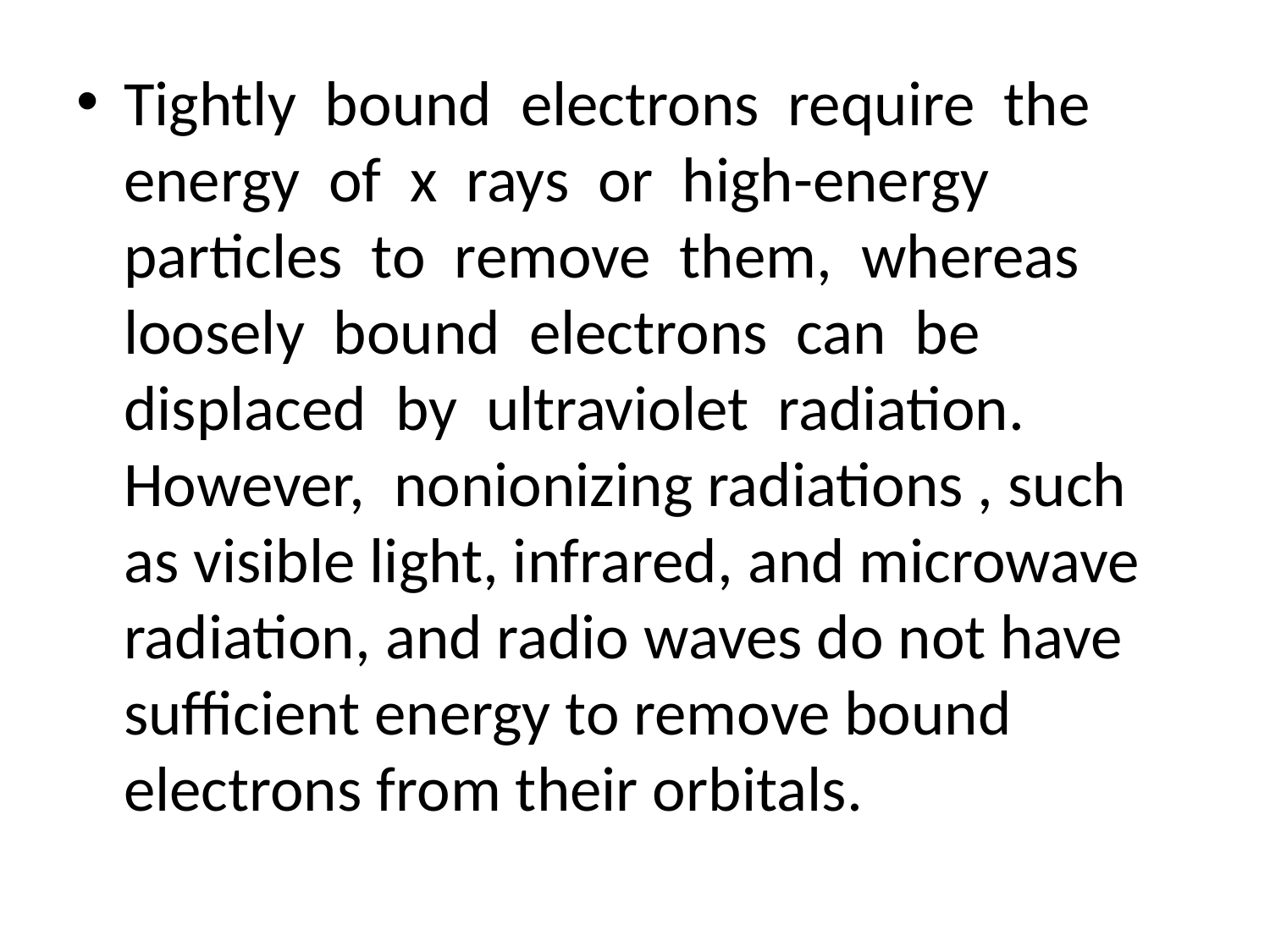

#
Tightly  bound  electrons  require  the energy  of  x  rays  or  high-energy  particles  to  remove  them,  whereas loosely  bound  electrons  can  be  displaced  by  ultraviolet  radiation. However,  nonionizing radiations , such as visible light, infrared, and microwave radiation, and radio waves do not have sufficient energy to remove bound electrons from their orbitals.